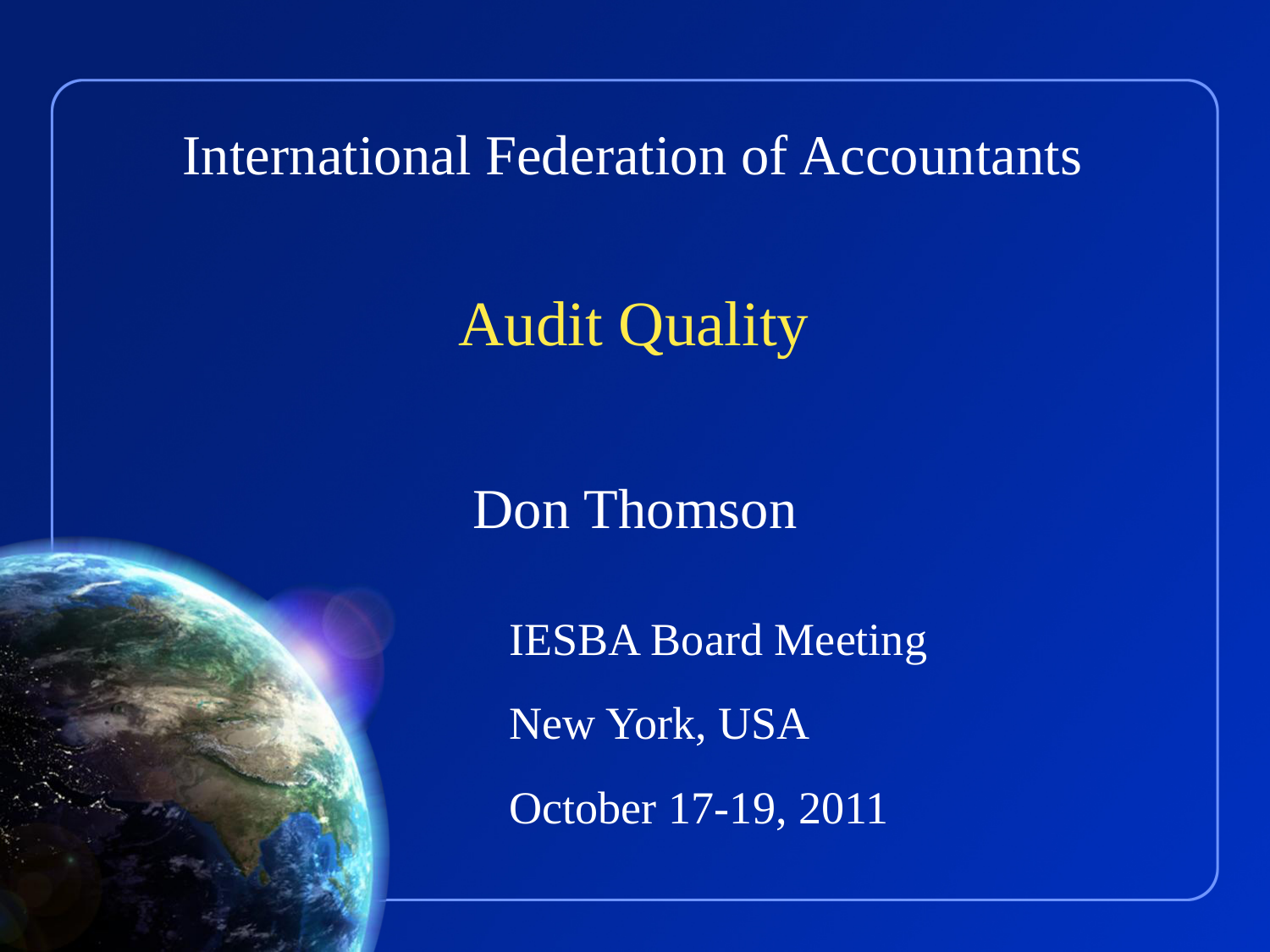

Audit Quality

Don Thomson
IESBA Board Meeting
New York, USA
October 17-19, 2011